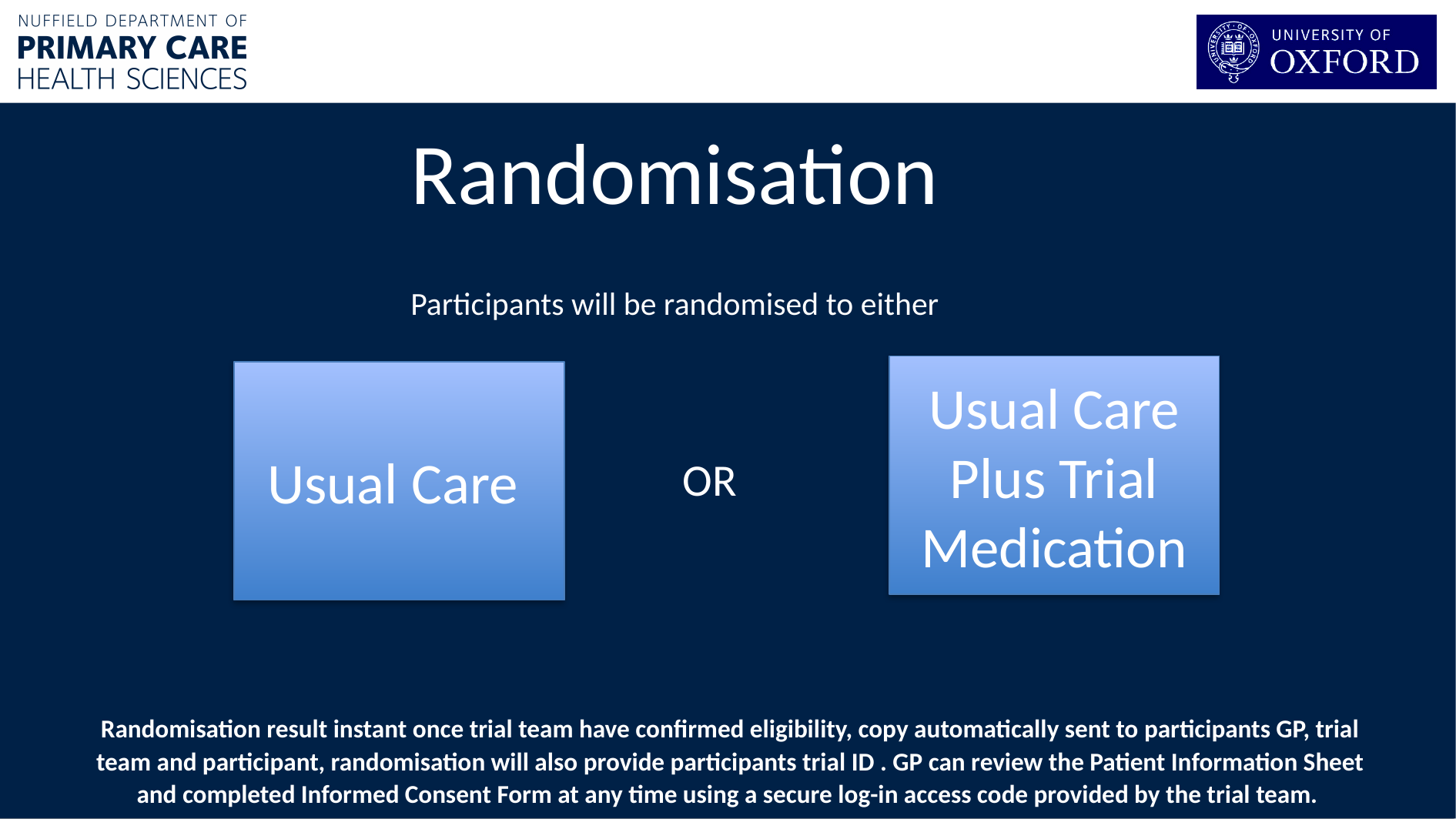

Randomisation

Participants will be randomised to either
Usual Care Plus Trial Medication
Usual Care
OR
Randomisation result instant once trial team have confirmed eligibility, copy automatically sent to participants GP, trial team and participant, randomisation will also provide participants trial ID . GP can review the Patient Information Sheet and completed Informed Consent Form at any time using a secure log-in access code provided by the trial team.